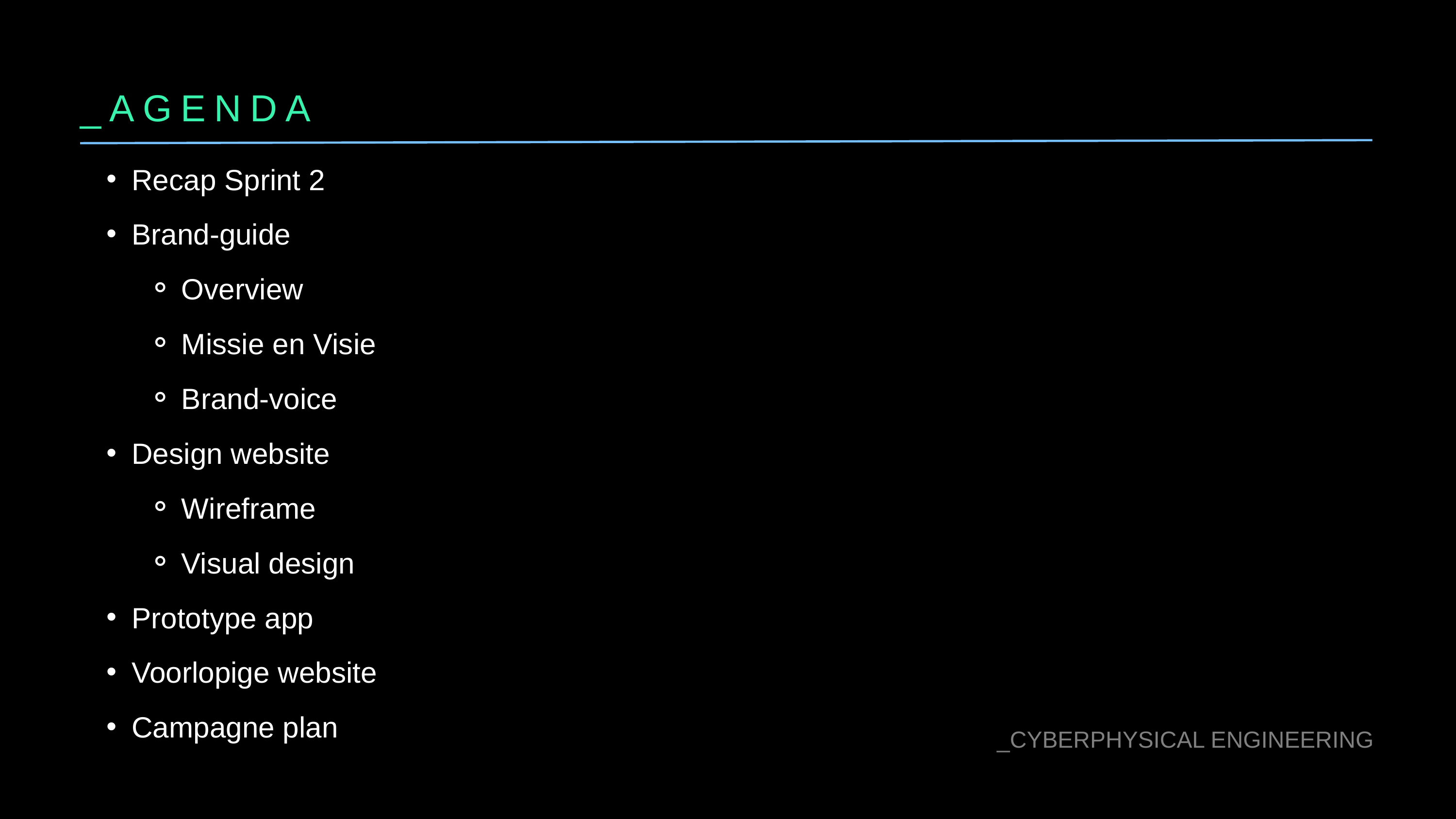

_AGENDA

Recap Sprint 2
Brand-guide
Overview
Missie en Visie
Brand-voice
Design website
Wireframe
Visual design
Prototype app
Voorlopige website
Campagne plan
_CYBERPHYSICAL ENGINEERING